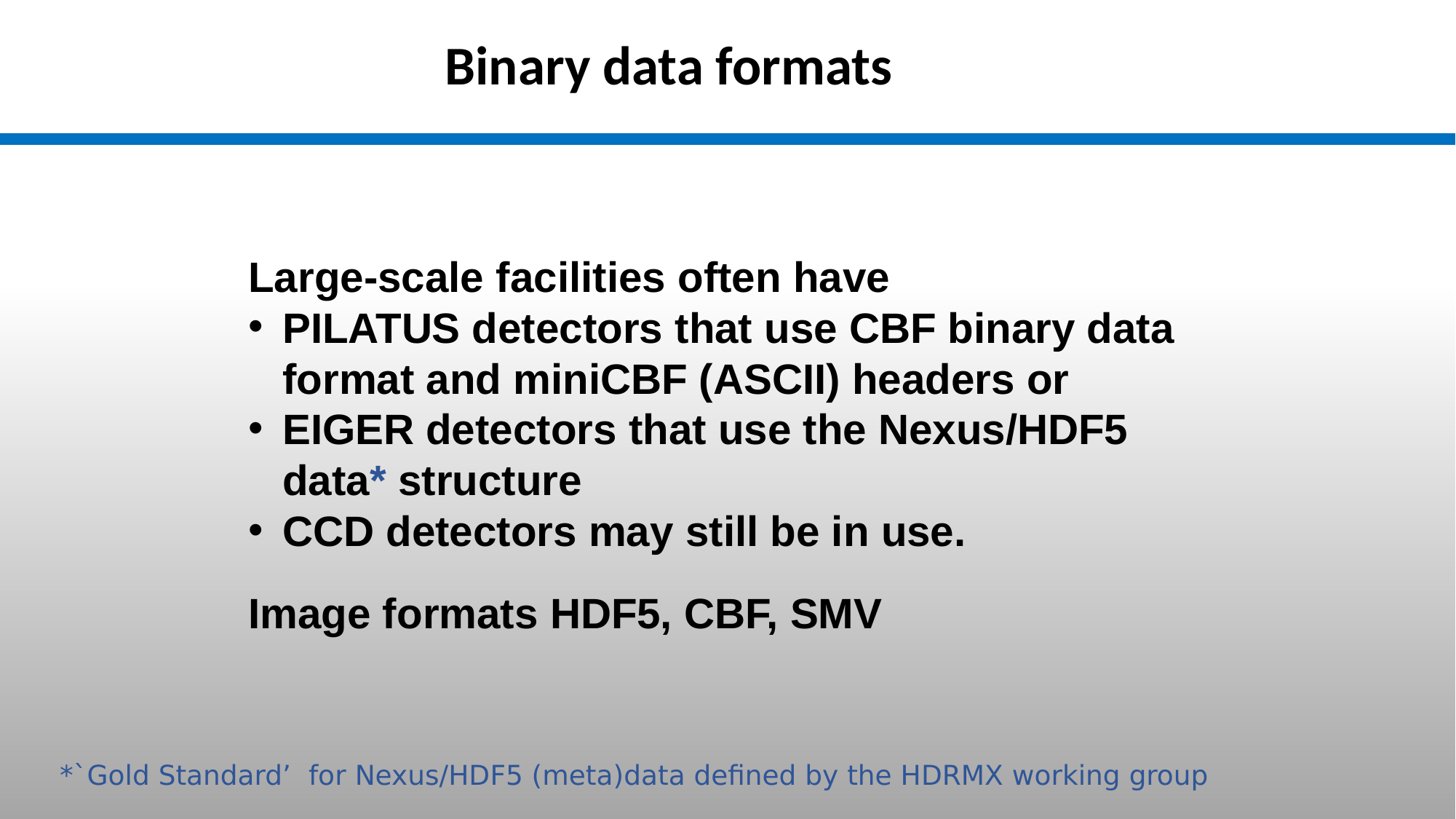

Binary data formats

Large-scale facilities often have
PILATUS detectors that use CBF binary data format and miniCBF (ASCII) headers or
EIGER detectors that use the Nexus/HDF5 data* structure
CCD detectors may still be in use.
Image formats HDF5, CBF, SMV
 *`Gold Standard’  for Nexus/HDF5 (meta)data defined by the HDRMX working group